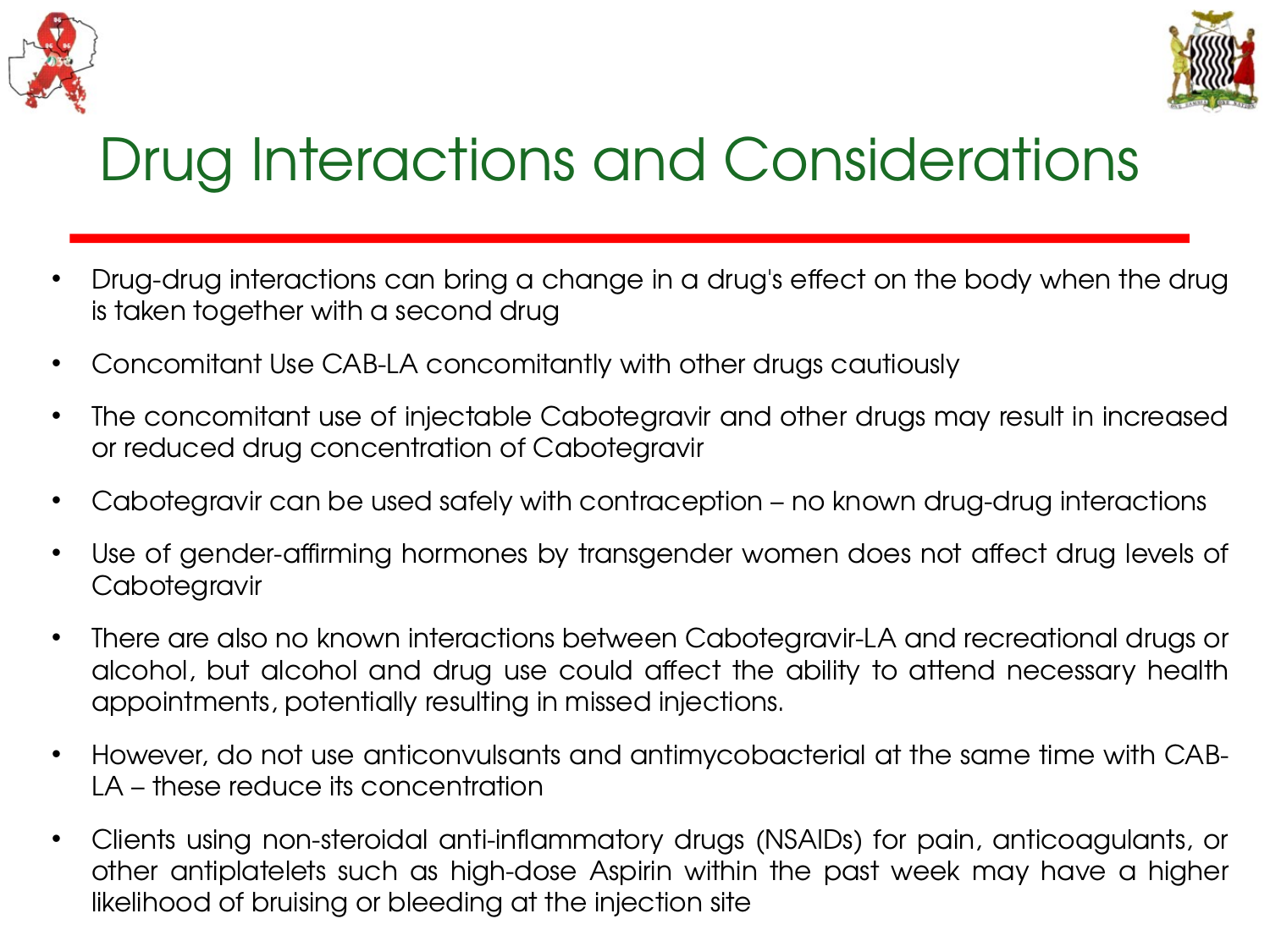

# Drug Interactions and Considerations
Drug-drug interactions can bring a change in a drug's effect on the body when the drug is taken together with a second drug
Concomitant Use CAB-LA concomitantly with other drugs cautiously
The concomitant use of injectable Cabotegravir and other drugs may result in increased or reduced drug concentration of Cabotegravir
Cabotegravir can be used safely with contraception – no known drug-drug interactions
Use of gender-affirming hormones by transgender women does not affect drug levels of Cabotegravir
There are also no known interactions between Cabotegravir-LA and recreational drugs or alcohol, but alcohol and drug use could affect the ability to attend necessary health appointments, potentially resulting in missed injections.
However, do not use anticonvulsants and antimycobacterial at the same time with CAB-LA – these reduce its concentration
Clients using non-steroidal anti-inflammatory drugs (NSAIDs) for pain, anticoagulants, or other antiplatelets such as high-dose Aspirin within the past week may have a higher likelihood of bruising or bleeding at the injection site